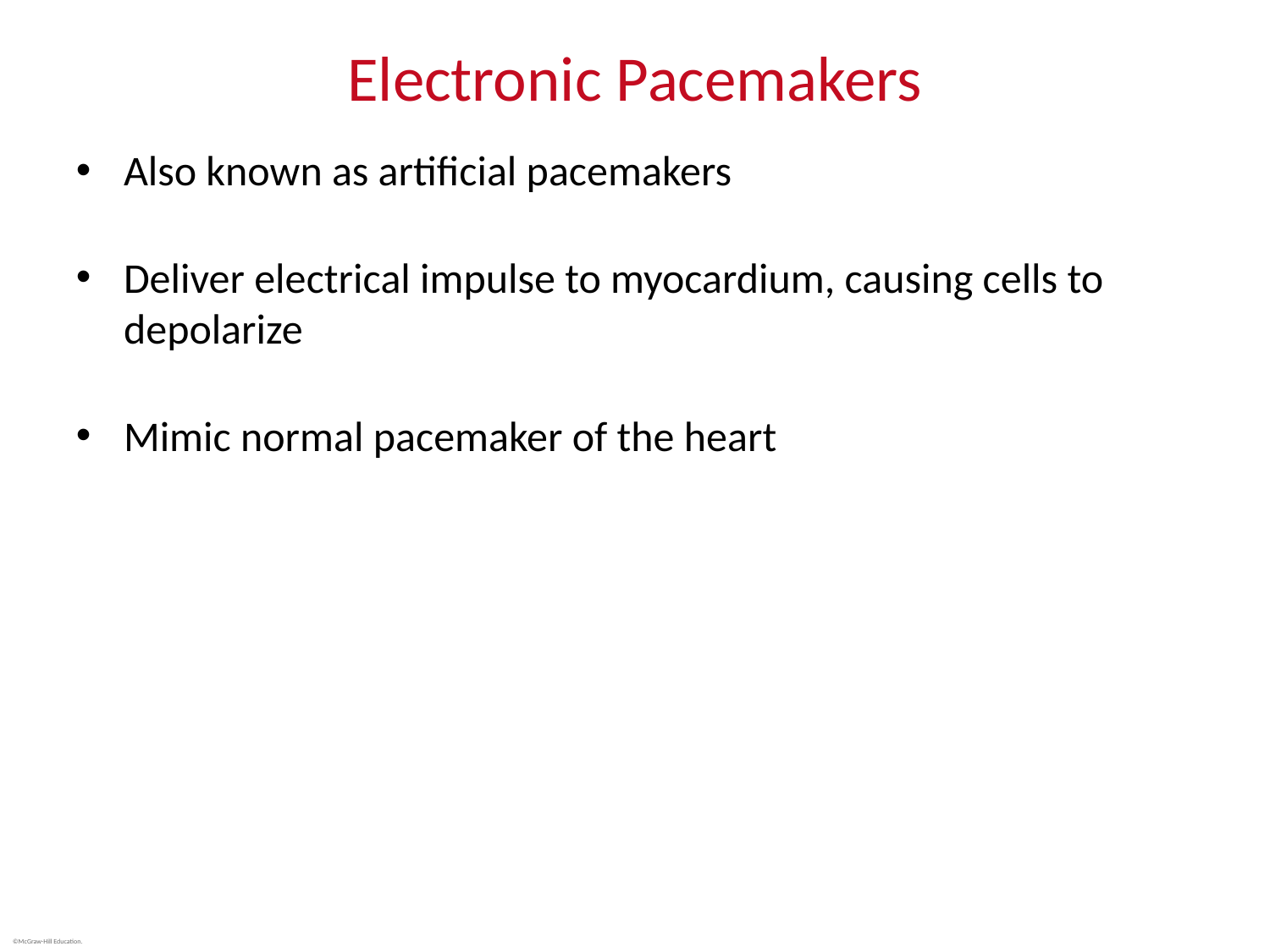

# Electronic Pacemakers
Also known as artificial pacemakers
Deliver electrical impulse to myocardium, causing cells to depolarize
Mimic normal pacemaker of the heart